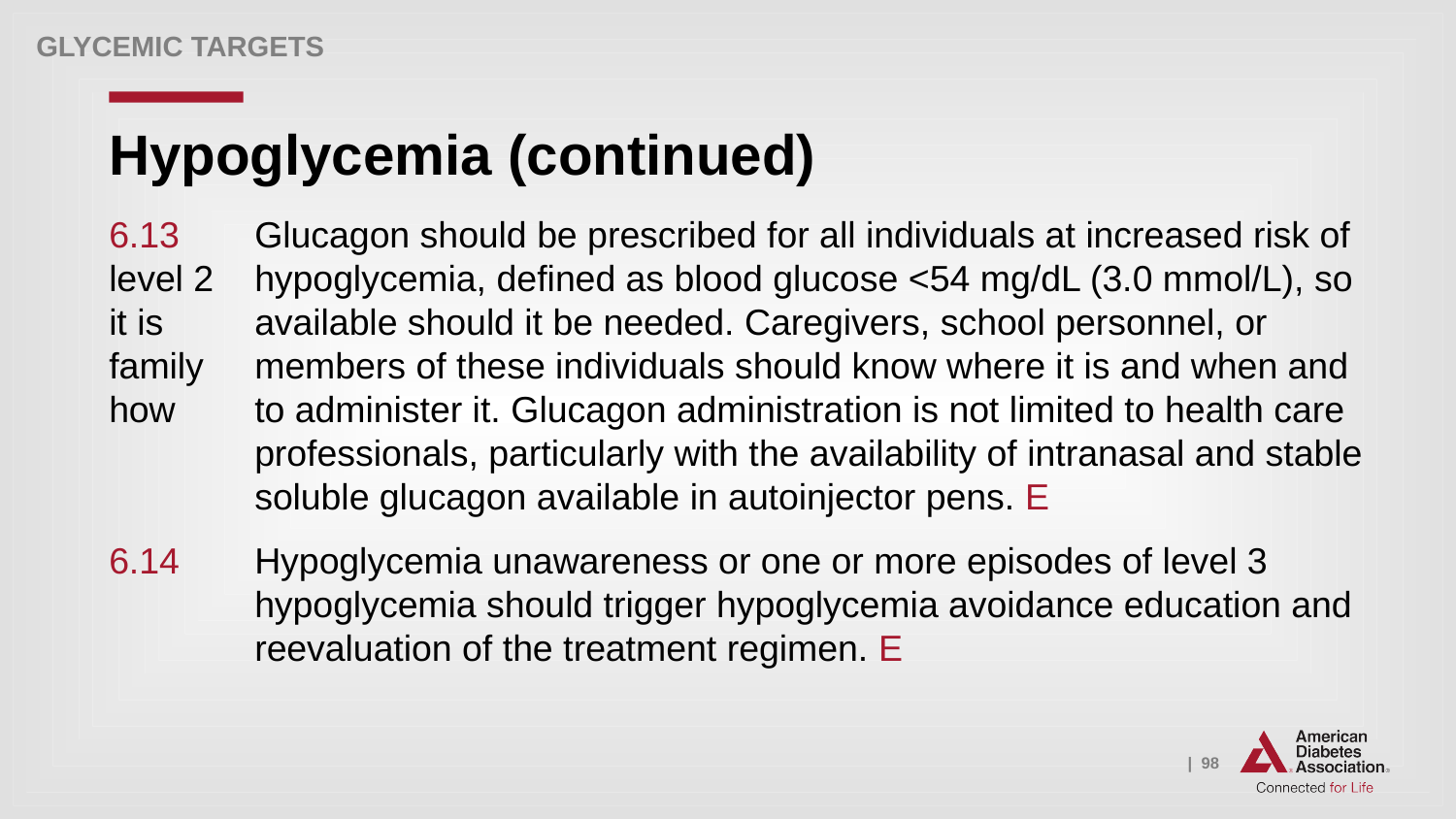

Glycemic targets
# Hypoglycemia (continued)
6.13 	Glucagon should be prescribed for all individuals at increased risk of level 2 	hypoglycemia, defined as blood glucose <54 mg/dL (3.0 mmol/L), so it is 	available should it be needed. Caregivers, school personnel, or family 	members of these individuals should know where it is and when and how 	to administer it. Glucagon administration is not limited to health care 	professionals, particularly with the availability of intranasal and stable 	soluble glucagon available in autoinjector pens. E
6.14 	Hypoglycemia unawareness or one or more episodes of level 3 	hypoglycemia should trigger hypoglycemia avoidance education and 	reevaluation of the treatment regimen. E